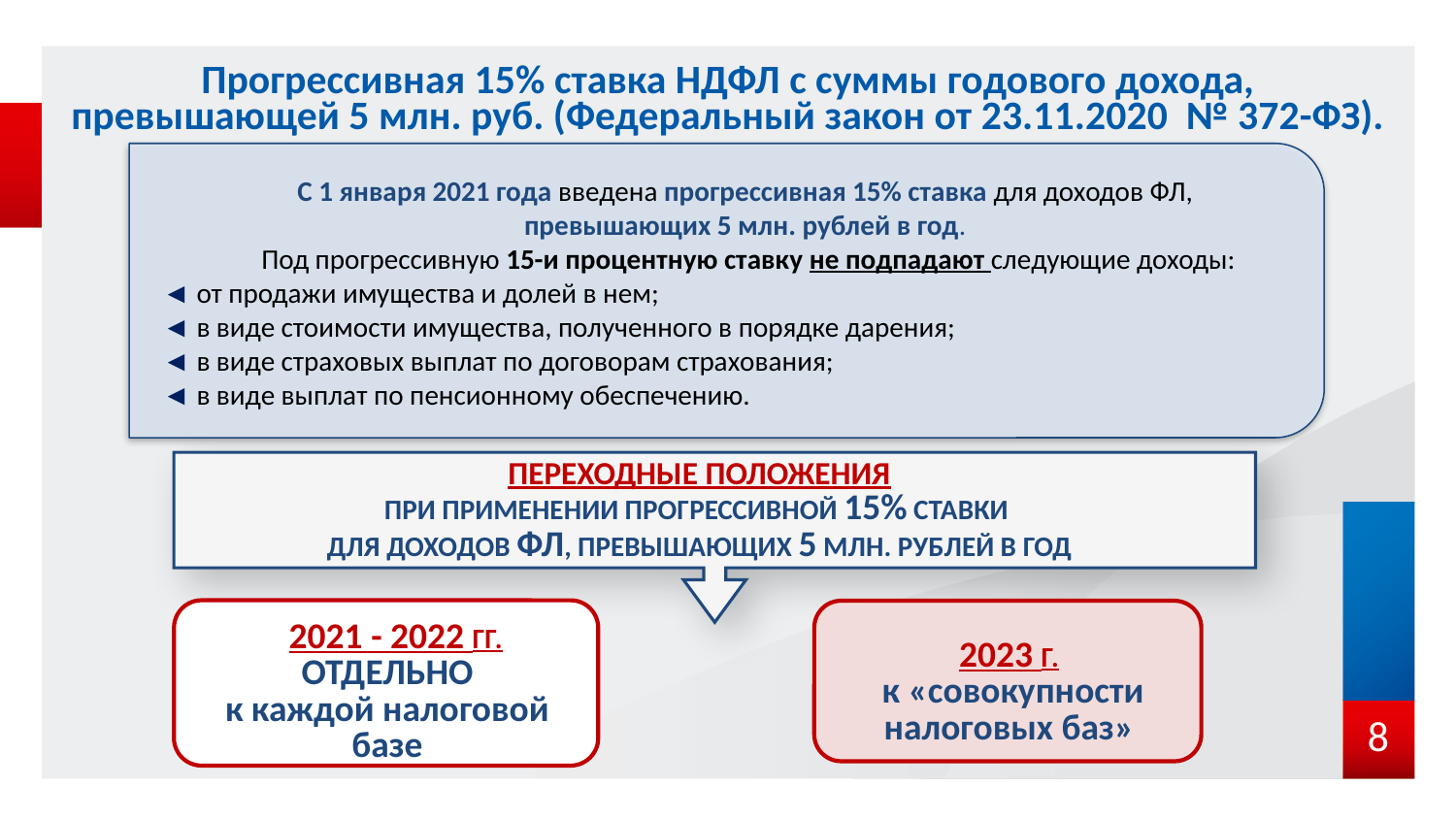

# Прогрессивная 15% ставка НДФЛ с суммы годового дохода, превышающей 5 млн. руб. (Федеральный закон от 23.11.2020  № 372-ФЗ).

С 1 января 2021 года введена прогрессивная 15% ставка для доходов ФЛ,
превышающих 5 млн. рублей в год.
Под прогрессивную 15-и процентную ставку не подпадают следующие доходы:
 ◄ от продажи имущества и долей в нем;
 ◄ в виде стоимости имущества, полученного в порядке дарения;
 ◄ в виде страховых выплат по договорам страхования;
 ◄ в виде выплат по пенсионному обеспечению.

ПЕРЕХОДНЫЕ ПОЛОЖЕНИЯ
При применении прогрессивной 15% ставки
для доходов ФЛ, превышающих 5 млн. рублей в год

  2021 - 2022 гг.
ОТДЕЛЬНО
к каждой налоговой базе

2023 г.
 к «совокупности налоговых баз»

8